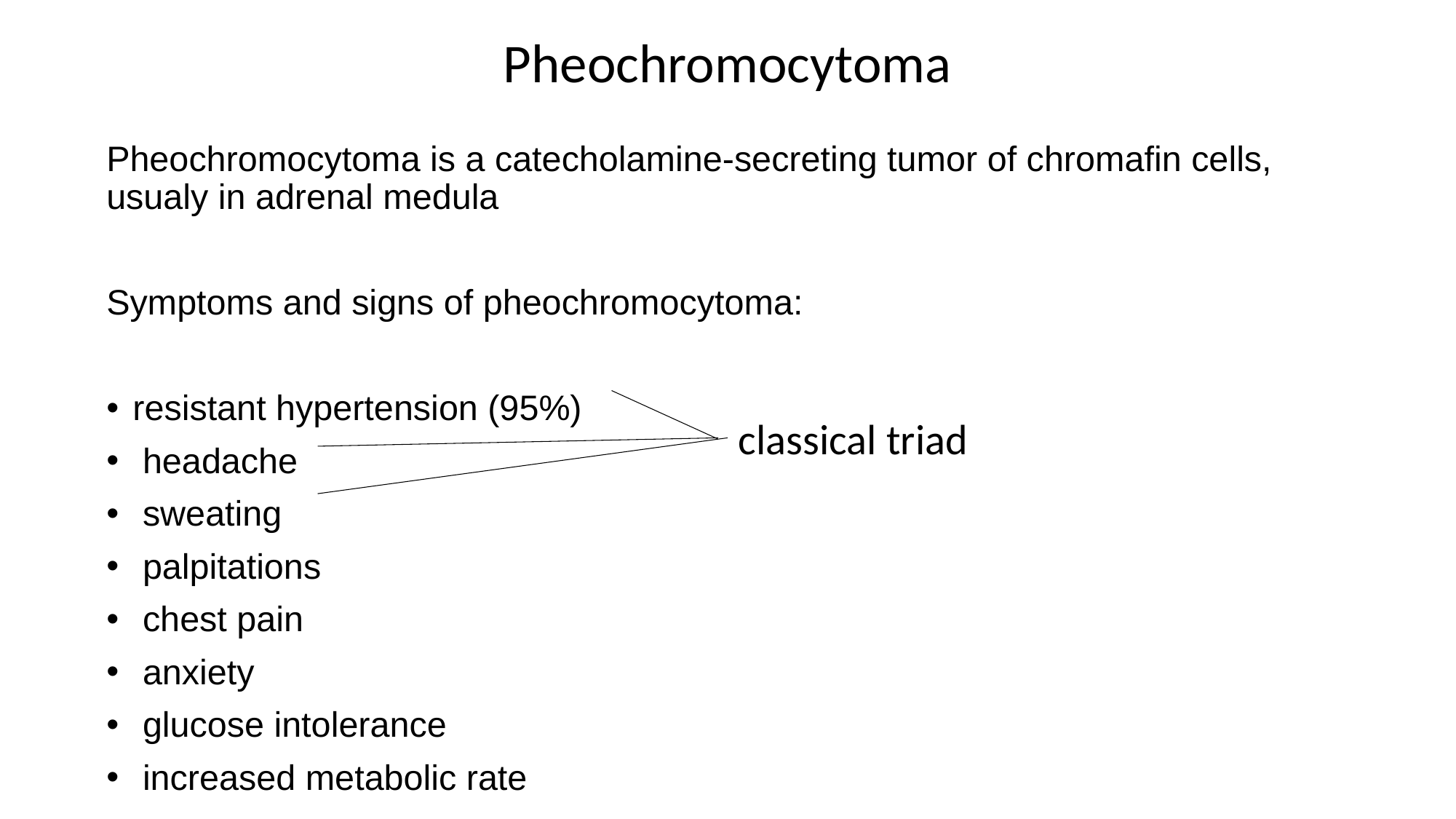

# Pheochromocytoma

classical triad
Pheochromocytoma is a catecholamine-secreting tumor of chromafin cells, usualy in adrenal medula

Symptoms and signs of pheochromocytoma:

resistant hypertension (95%)
 headache
 sweating
 palpitations
 chest pain
 anxiety
 glucose intolerance
 increased metabolic rate